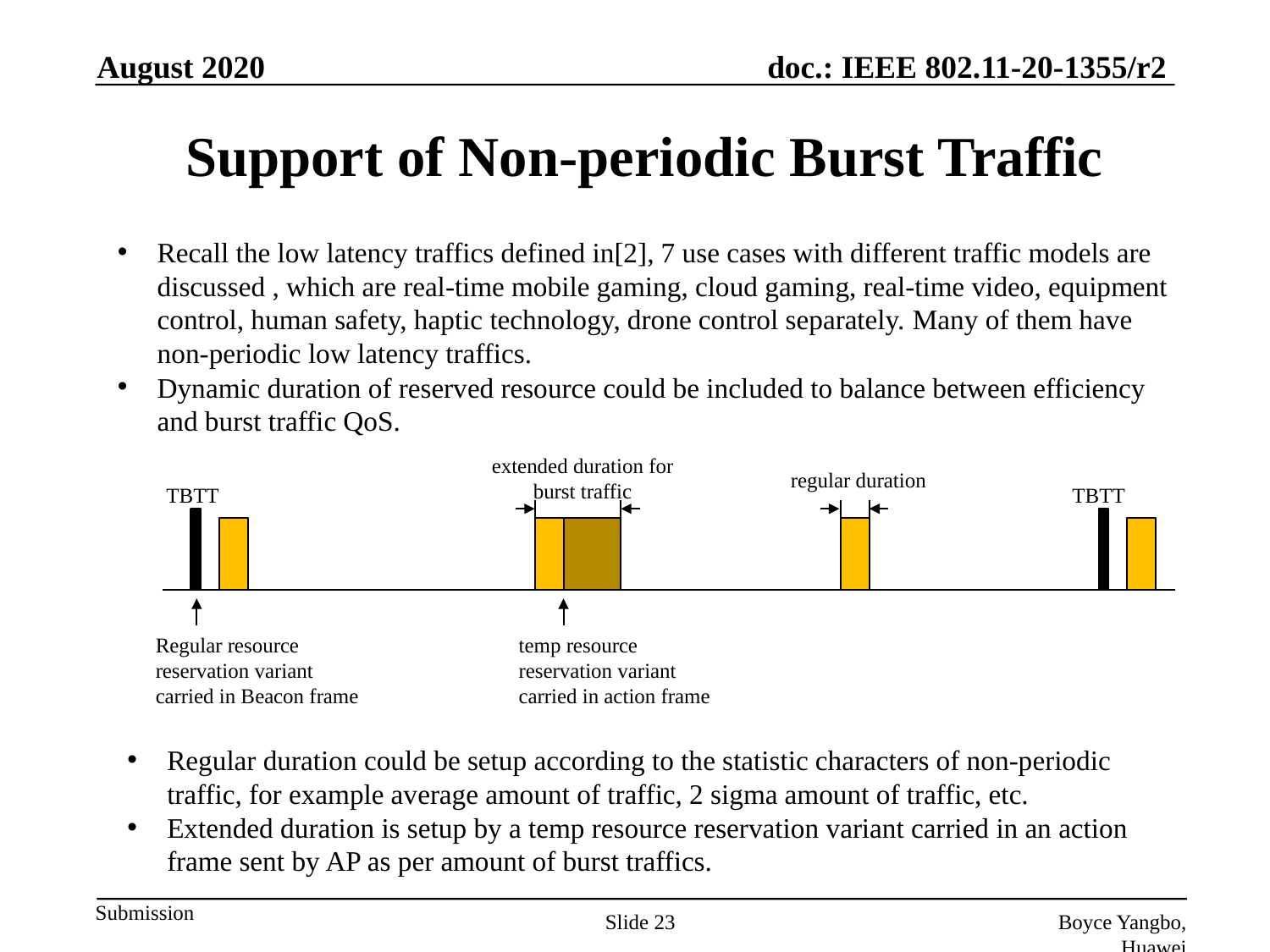

August 2020
Support of Non-periodic Burst Traffic
Recall the low latency traffics defined in[2], 7 use cases with different traffic models are discussed , which are real-time mobile gaming, cloud gaming, real-time video, equipment control, human safety, haptic technology, drone control separately. Many of them have non-periodic low latency traffics.
Dynamic duration of reserved resource could be included to balance between efficiency and burst traffic QoS.
extended duration for burst traffic
regular duration
TBTT
TBTT

Regular resource reservation variant carried in Beacon frame
temp resource reservation variant carried in action frame
Regular duration could be setup according to the statistic characters of non-periodic traffic, for example average amount of traffic, 2 sigma amount of traffic, etc.
Extended duration is setup by a temp resource reservation variant carried in an action frame sent by AP as per amount of burst traffics.
Slide 23
Boyce Yangbo, Huawei